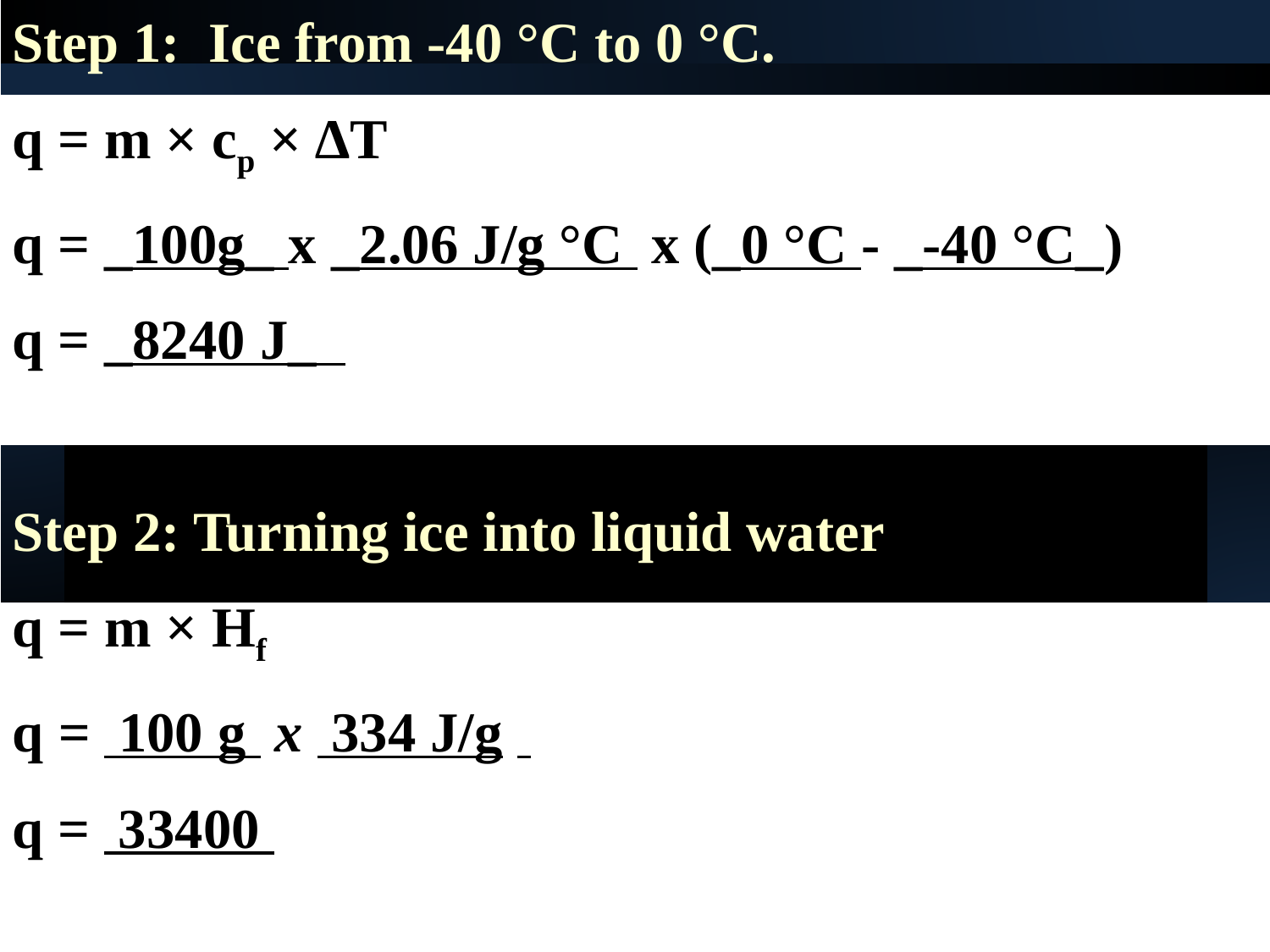

Step 1:  Ice from -40 °C to 0 °C.
q = m × cp × ∆T
q = _100g_ x _2.06 J/g °C  x (_0 °C - _-40 °C_)
q = _8240 J_

Step 2: Turning ice into liquid water
q = m × Hf
q =  100 g  x  334 J/g
q =  33400